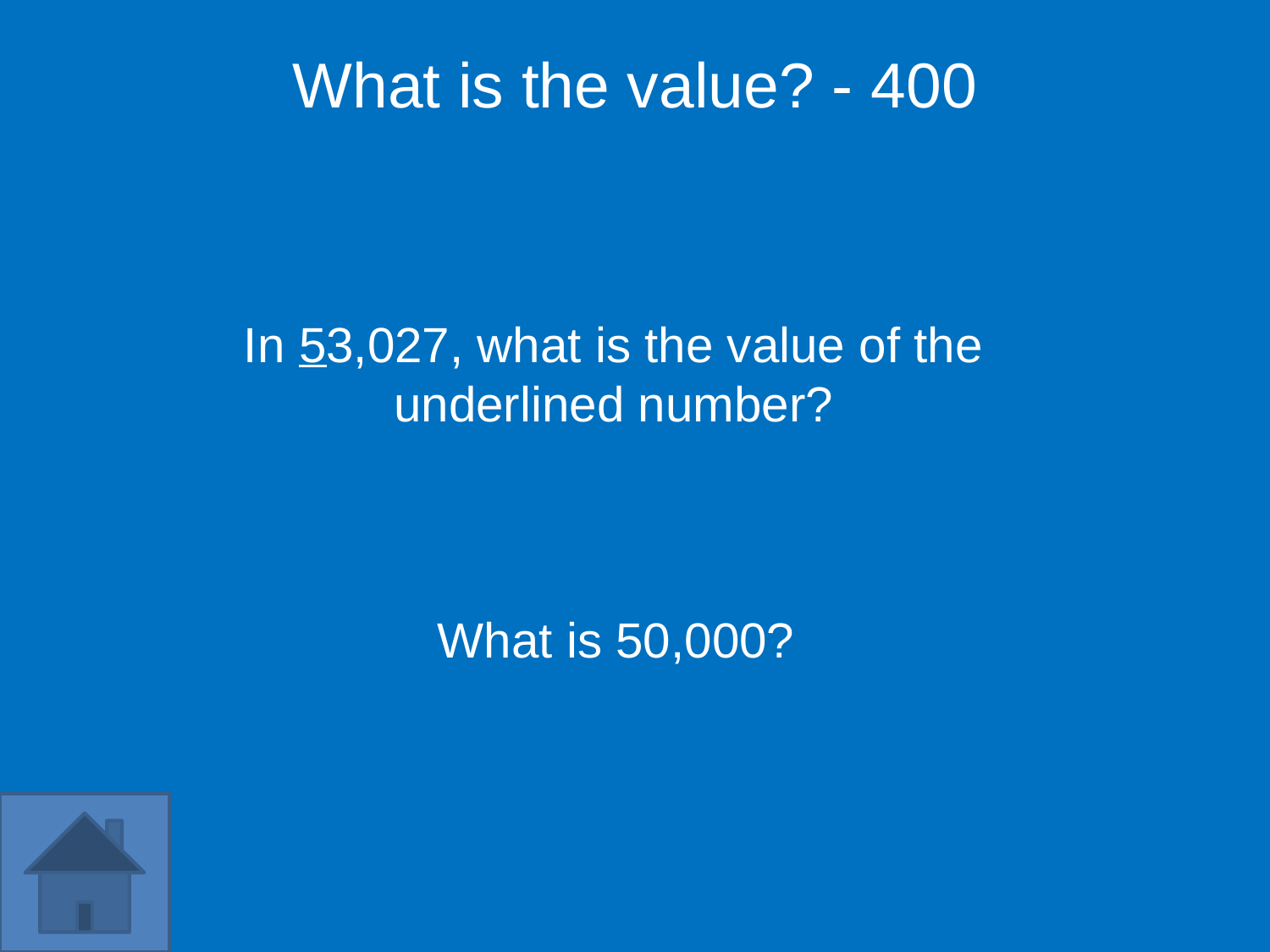

What is the value? - 400

What is 50,000?
In 53,027, what is the value of the underlined number?